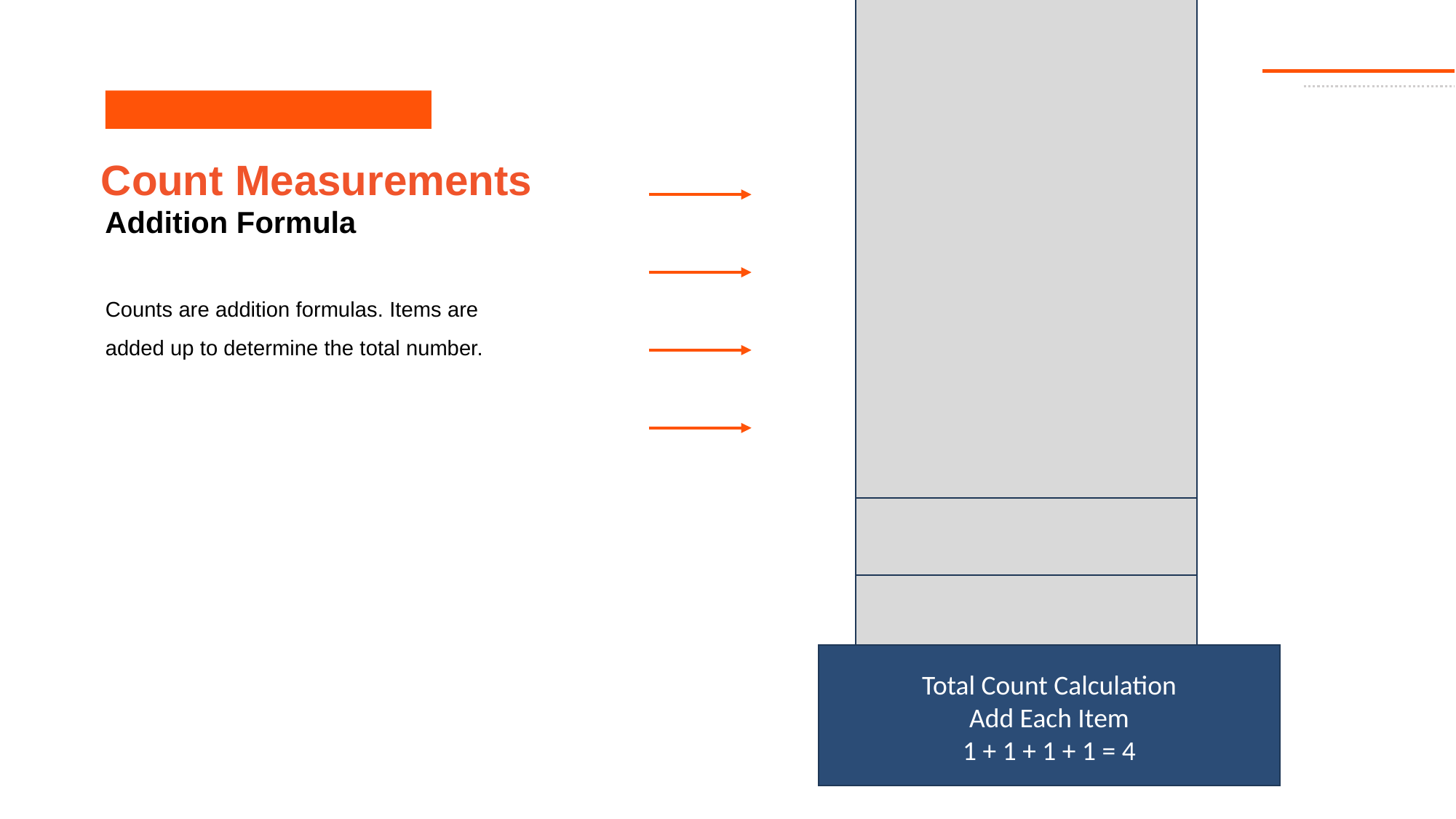

# Count Measurements
Addition Formula
Counts are addition formulas. Items are added up to determine the total number.

Total Count Calculation
Add Each Item
1 + 1 + 1 + 1 = 4